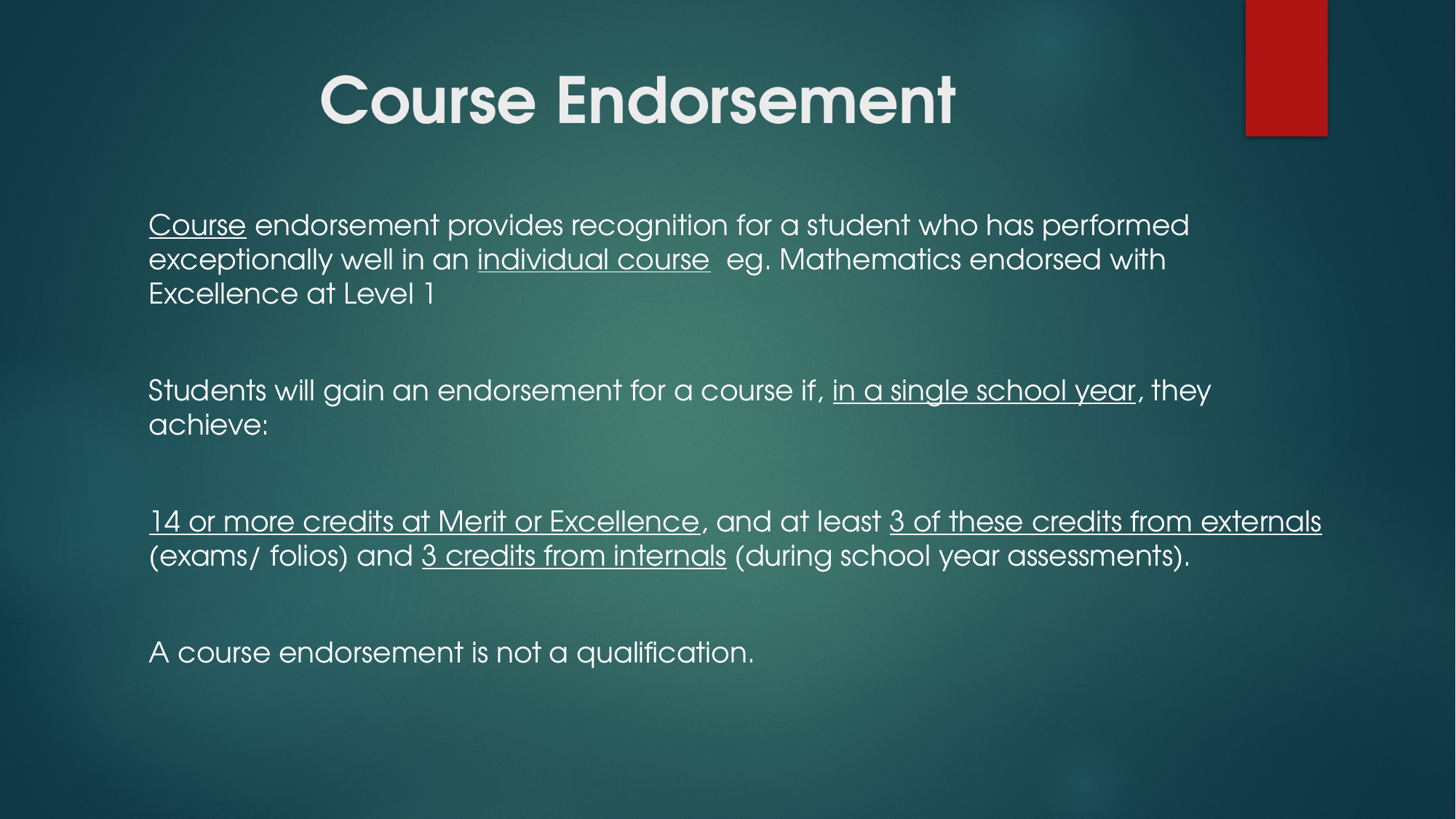

# Course Endorsement
Course endorsement provides recognition for a student who has performed exceptionally well in an individual course  eg. Mathematics endorsed with Excellence at Level 1

Students will gain an endorsement for a course if, in a single school year, they achieve:

14 or more credits at Merit or Excellence, and at least 3 of these credits from externals (exams/ folios) and 3 credits from internals (during school year assessments).

A course endorsement is not a qualification.